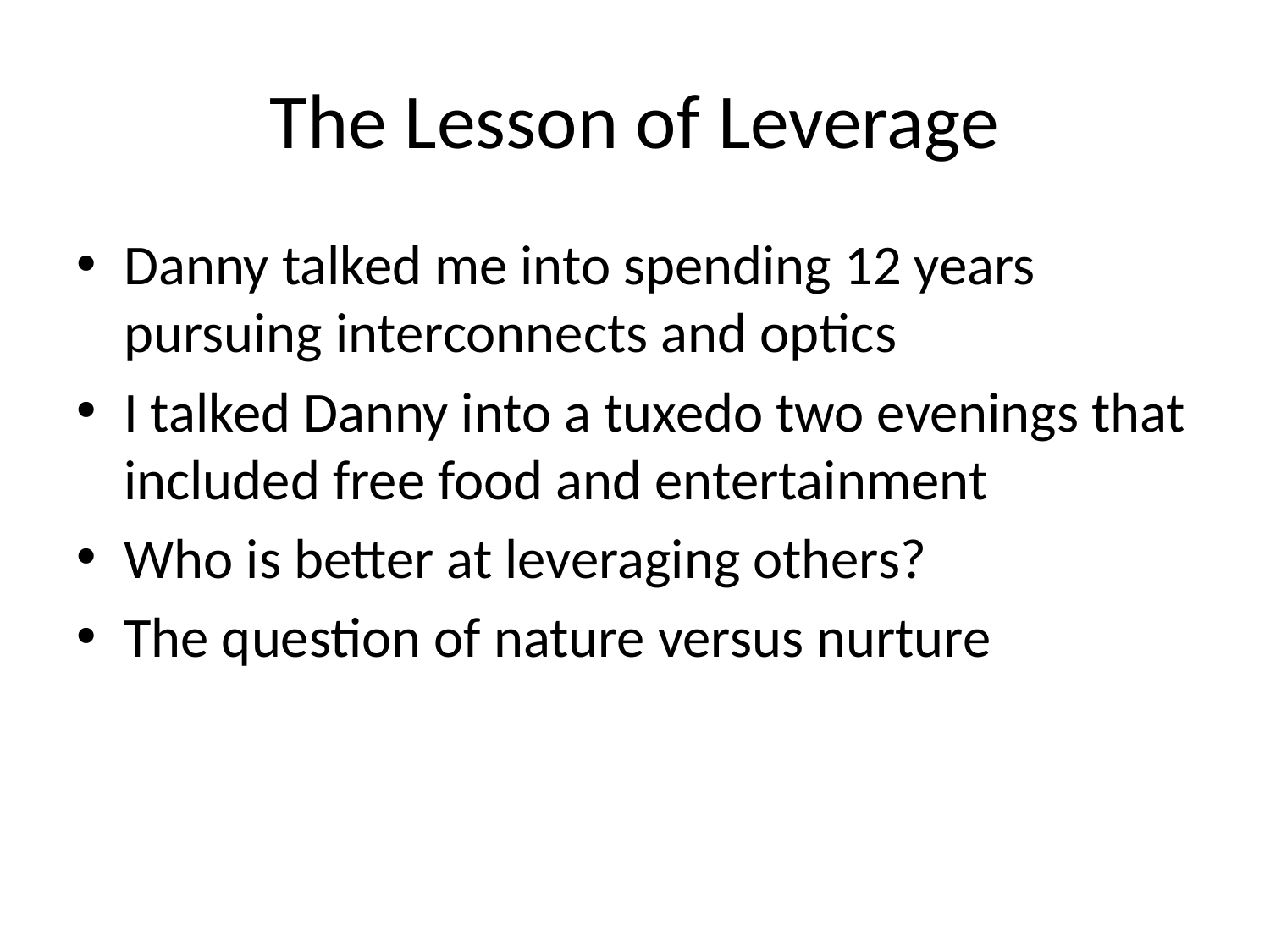

# The Lesson of Leverage
Danny talked me into spending 12 years pursuing interconnects and optics
I talked Danny into a tuxedo two evenings that included free food and entertainment
Who is better at leveraging others?
The question of nature versus nurture